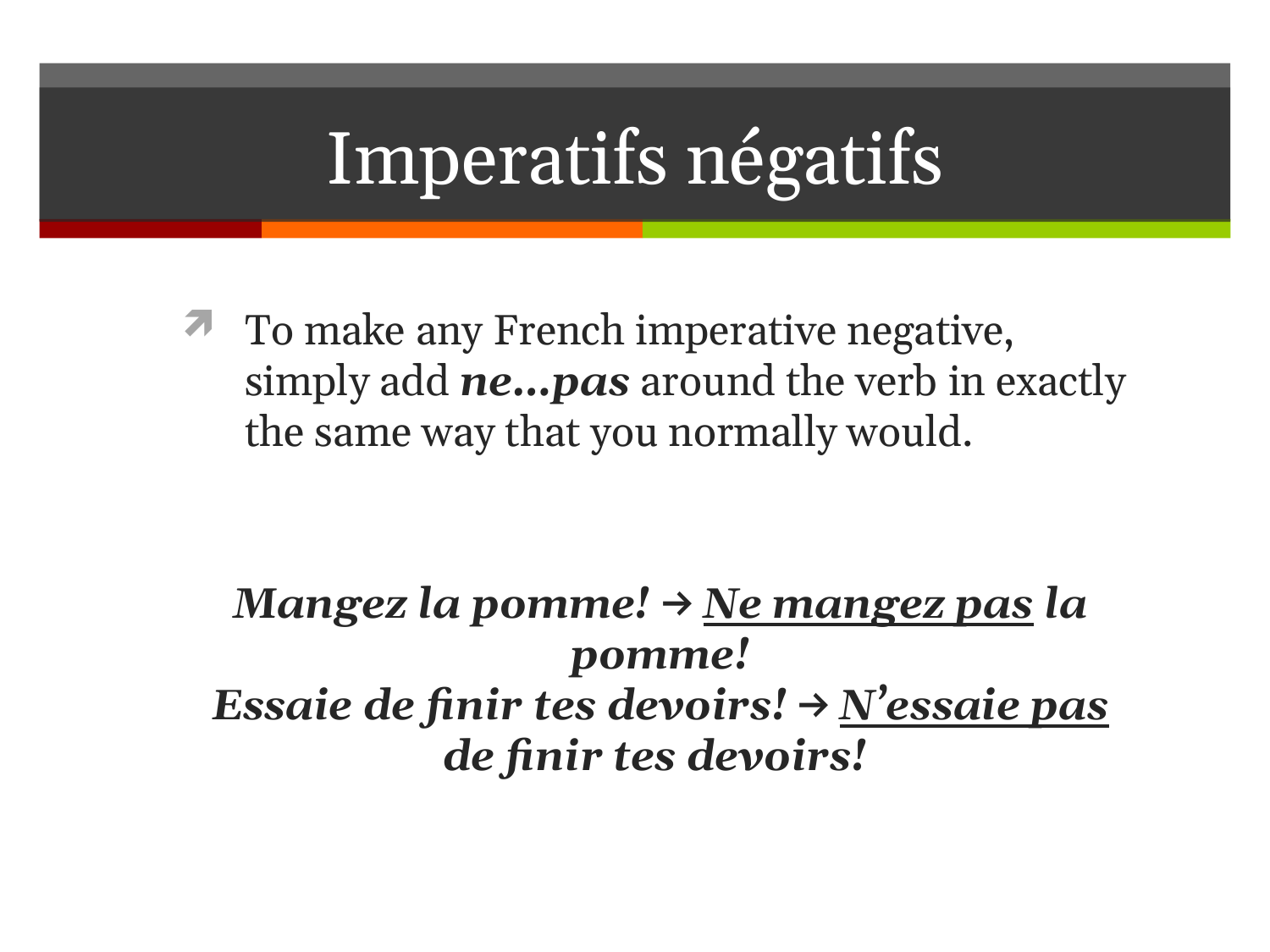

# Imperatifs négatifs
To make any French imperative negative, simply add ne…pas around the verb in exactly the same way that you normally would.

Mangez la pomme! → Ne mangez pas la pomme!
Essaie de finir tes devoirs! → N’essaie pas de finir tes devoirs!